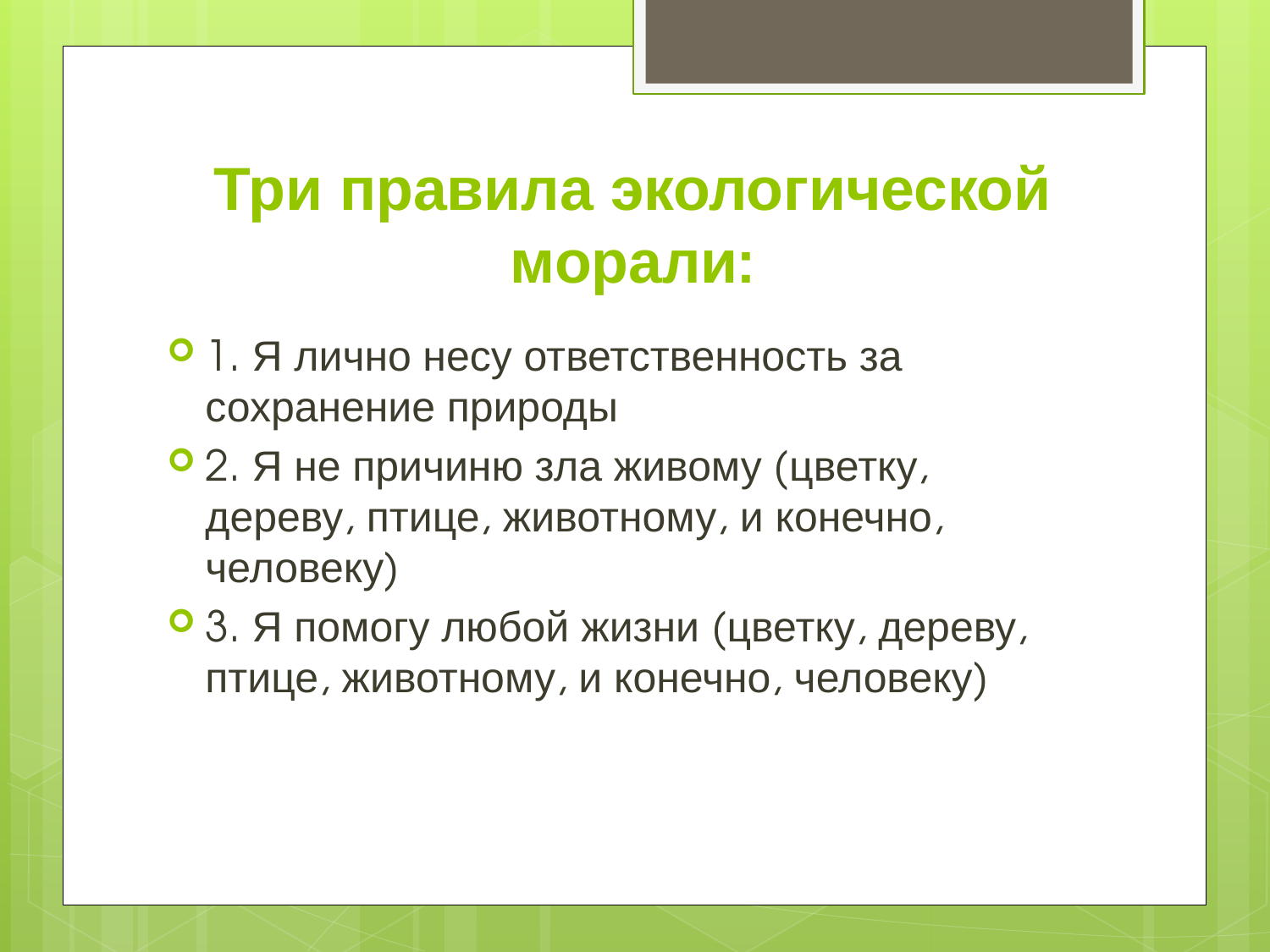

# Три правила экологической морали:
1. Я лично несу ответственность за сохранение природы
2. Я не причиню зла живому (цветку, дереву, птице, животному, и конечно, человеку)
3. Я помогу любой жизни (цветку, дереву, птице, животному, и конечно, человеку)